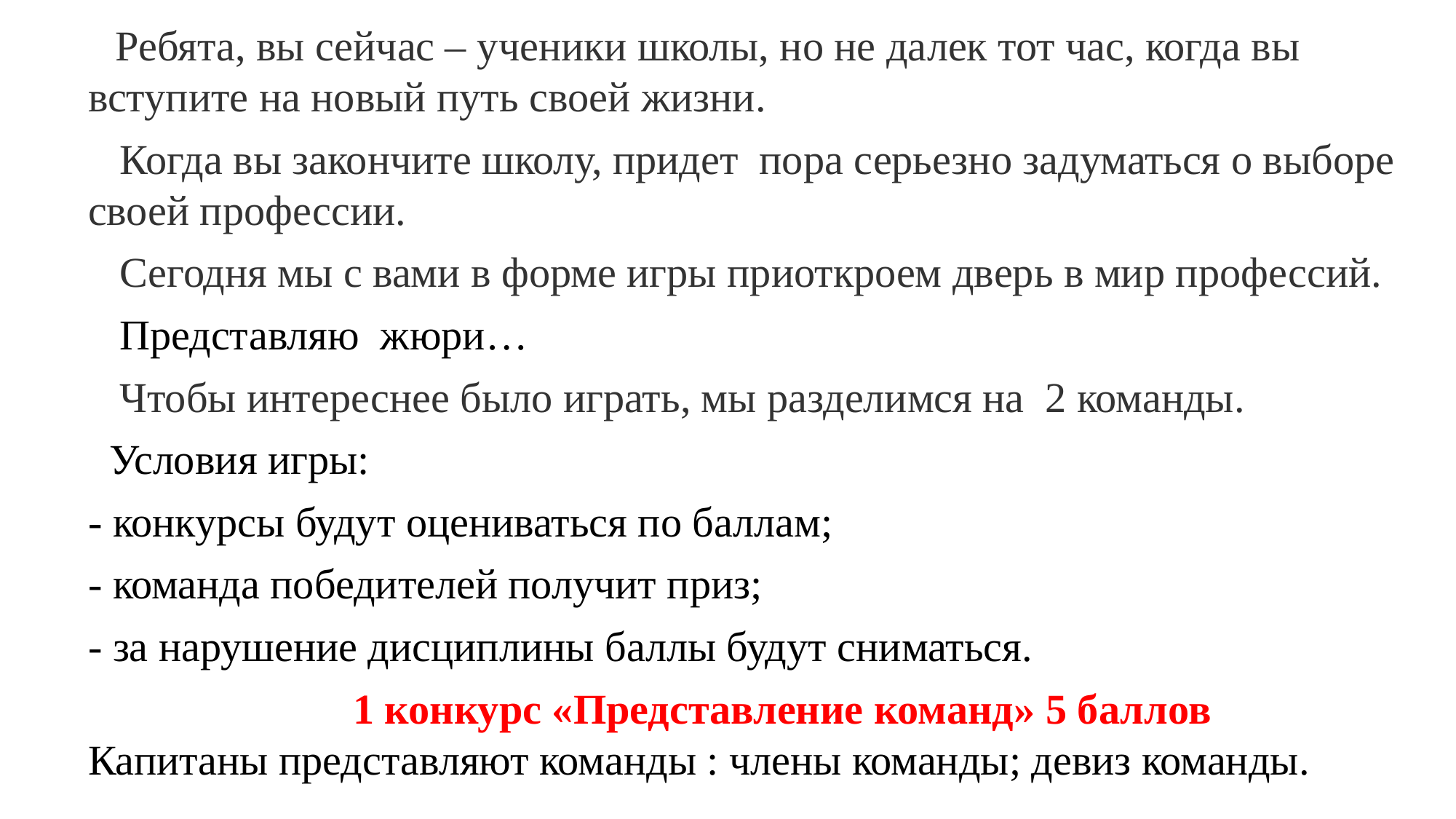

Ребята, вы сейчас – ученики школы, но не далек тот час, когда вы вступите на новый путь своей жизни.
   Когда вы закончите школу, придет  пора серьезно задуматься о выборе своей профессии.
   Сегодня мы с вами в форме игры приоткроем дверь в мир профессий.
   Представляю  жюри…
   Чтобы интереснее было играть, мы разделимся на  2 команды.
  Условия игры:
- конкурсы будут оцениваться по баллам;
- команда победителей получит приз;
- за нарушение дисциплины баллы будут сниматься.
   1 конкурс «Представление команд» 5 баллов
Капитаны представляют команды : члены команды; девиз команды.